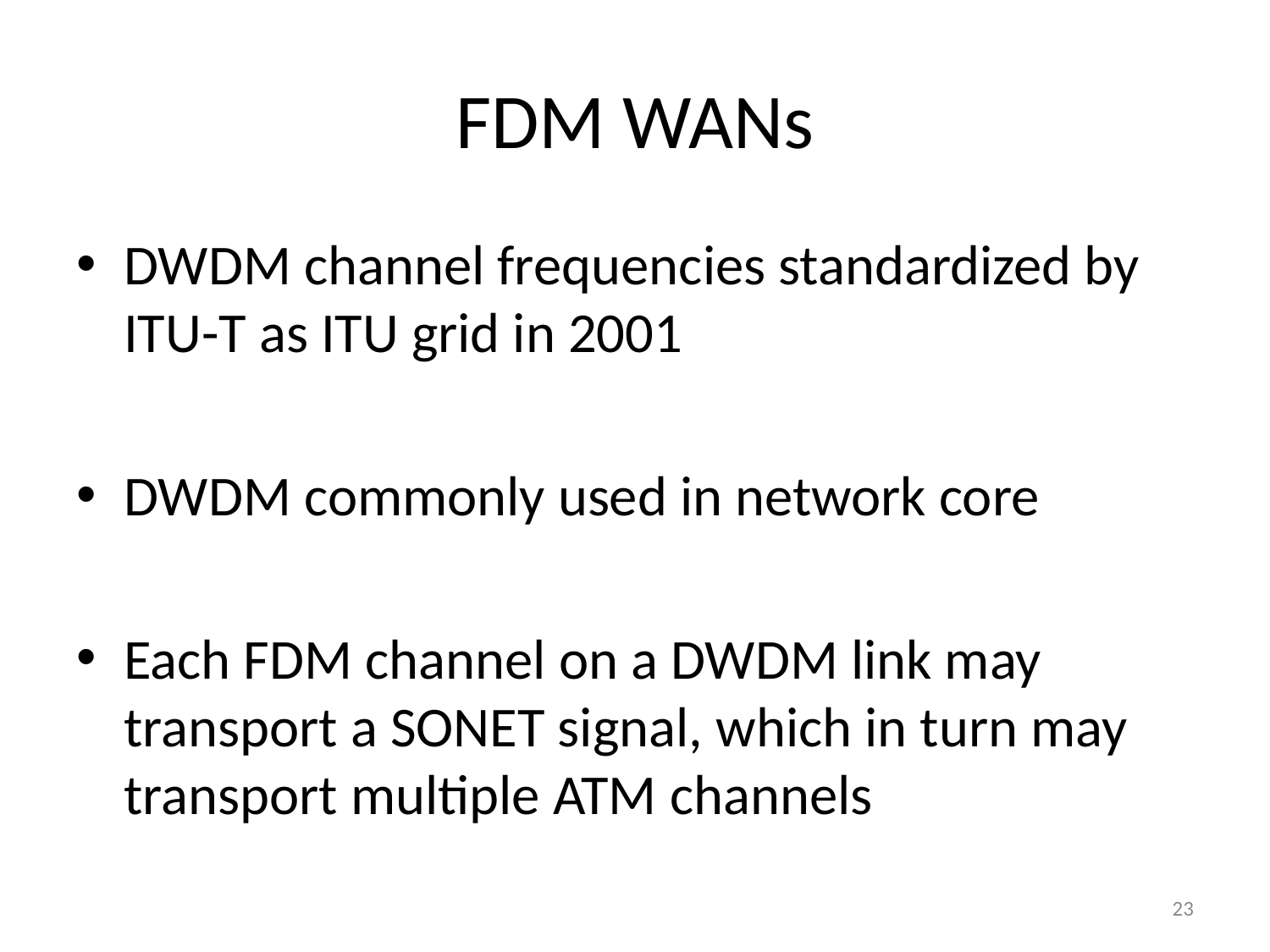

# FDM WANs
DWDM channel frequencies standardized by ITU-T as ITU grid in 2001

DWDM commonly used in network core

Each FDM channel on a DWDM link may transport a SONET signal, which in turn may transport multiple ATM channels
23